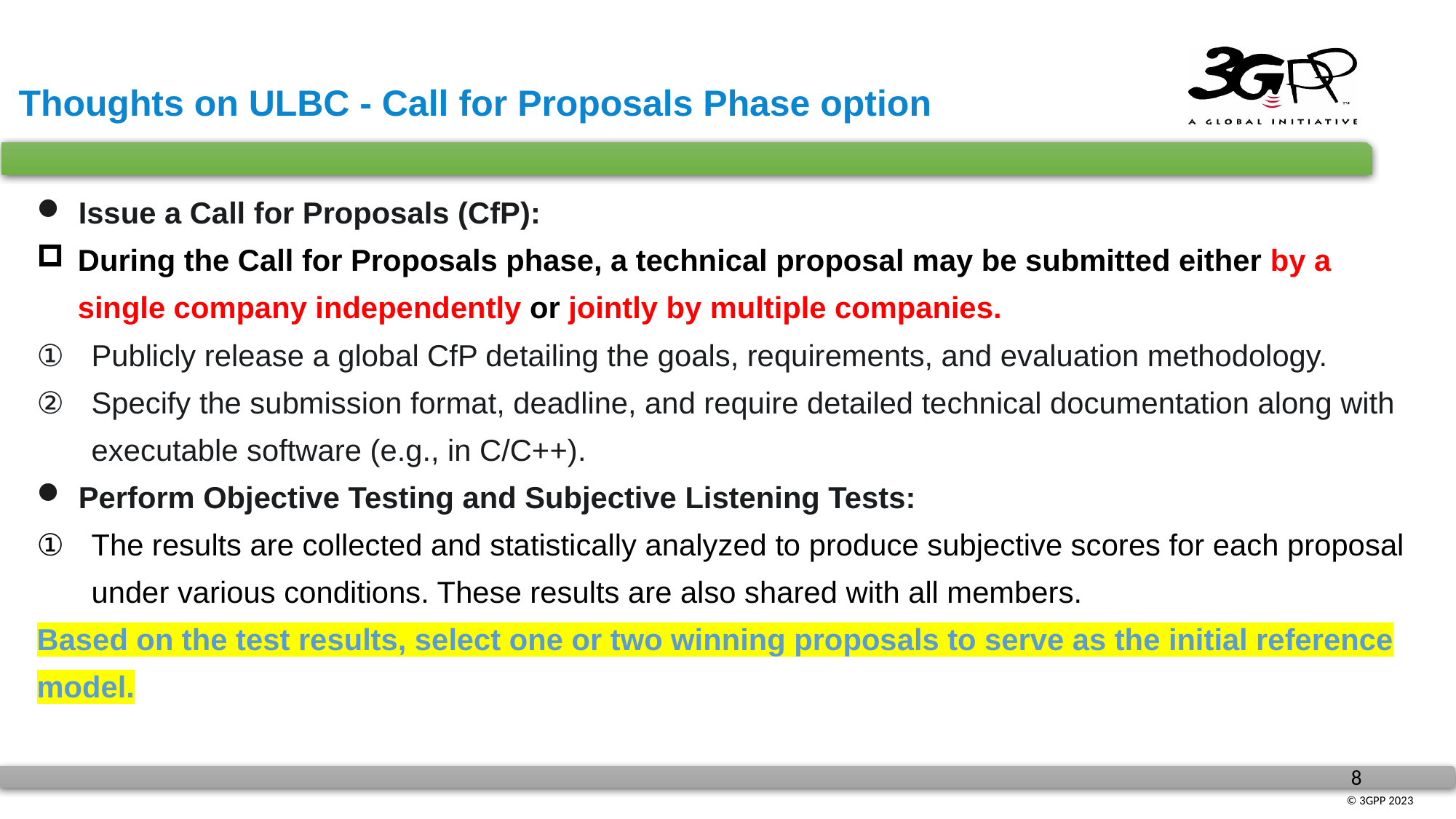

Thoughts on ULBC - Call for Proposals Phase option
Issue a Call for Proposals (CfP):
During the Call for Proposals phase, a technical proposal may be submitted either by a single company independently or jointly by multiple companies.
Publicly release a global CfP detailing the goals, requirements, and evaluation methodology.
Specify the submission format, deadline, and require detailed technical documentation along with executable software (e.g., in C/C++).
Perform Objective Testing and Subjective Listening Tests:
The results are collected and statistically analyzed to produce subjective scores for each proposal under various conditions. These results are also shared with all members.
Based on the test results, select one or two winning proposals to serve as the initial reference model.